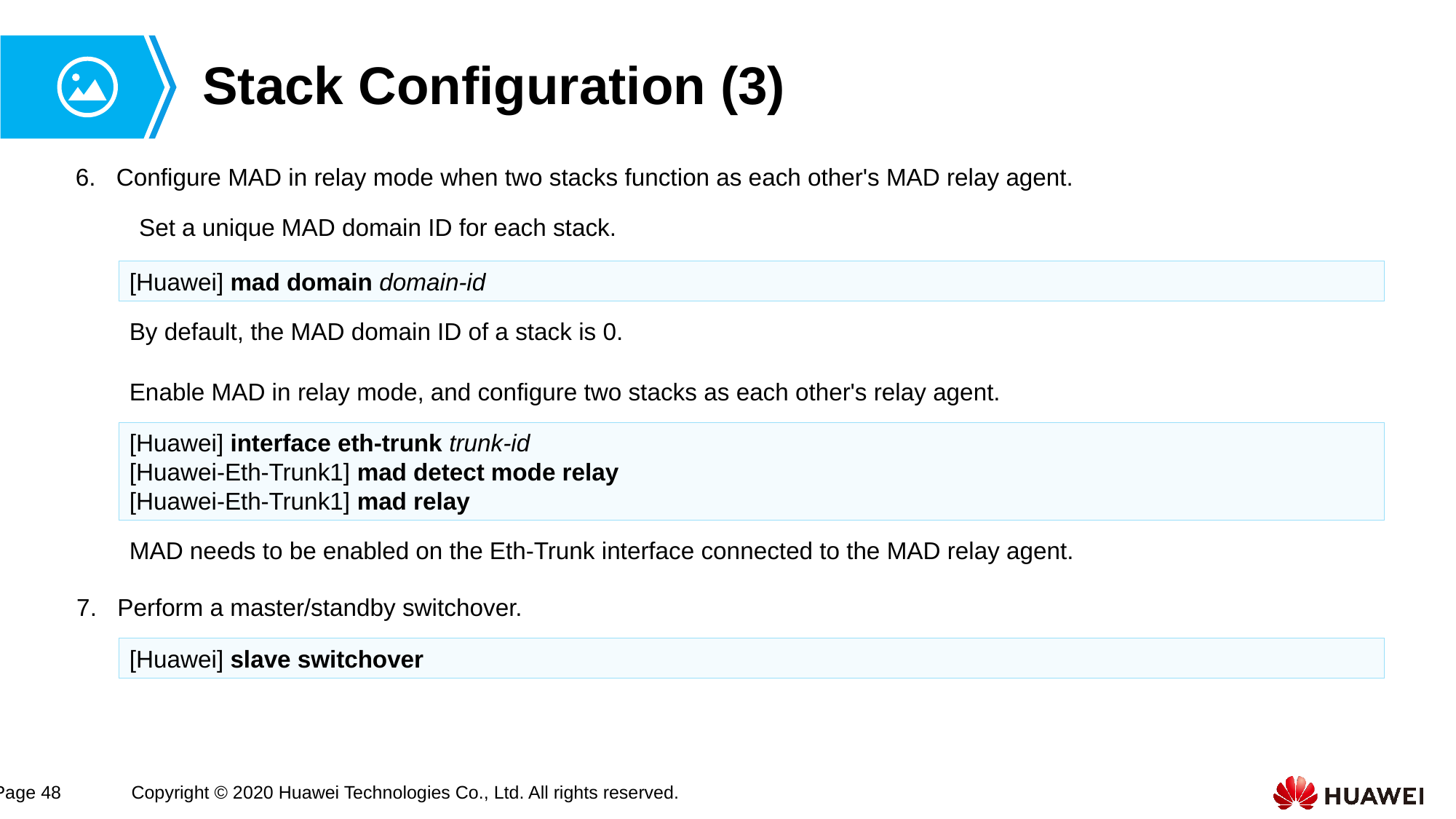

# Stack Configuration (3)
Configure MAD in relay mode when two stacks function as each other's MAD relay agent.
Set a unique MAD domain ID for each stack.
[Huawei] mad domain domain-id
By default, the MAD domain ID of a stack is 0.
Enable MAD in relay mode, and configure two stacks as each other's relay agent.
[Huawei] interface eth-trunk trunk-id
[Huawei-Eth-Trunk1] mad detect mode relay
[Huawei-Eth-Trunk1] mad relay
MAD needs to be enabled on the Eth-Trunk interface connected to the MAD relay agent.
Perform a master/standby switchover.
[Huawei] slave switchover